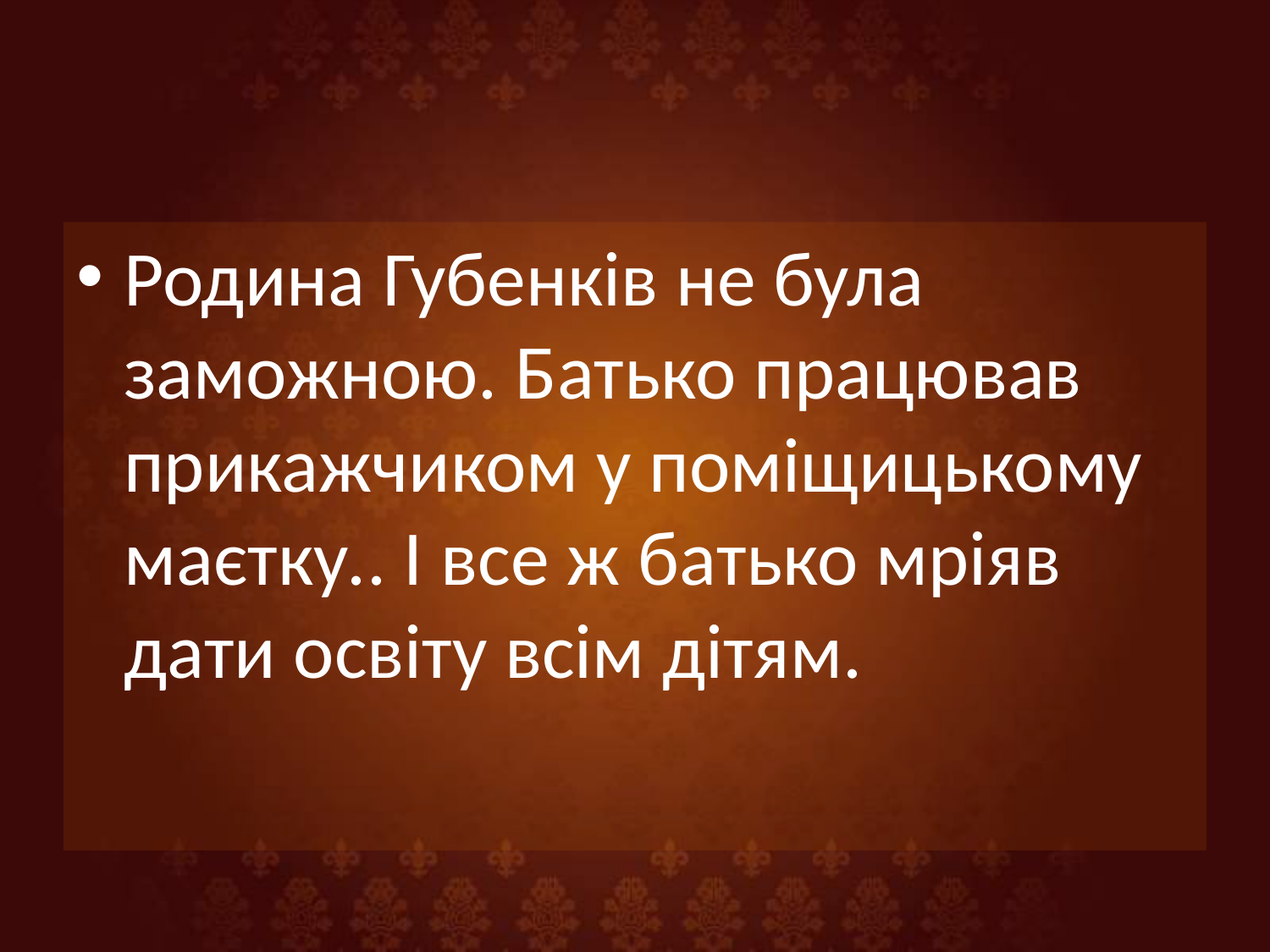

#
Родина Губенків не була заможною. Батько працював прикажчиком у поміщицькому маєтку.. І все ж батько мріяв дати освіту всім дітям.